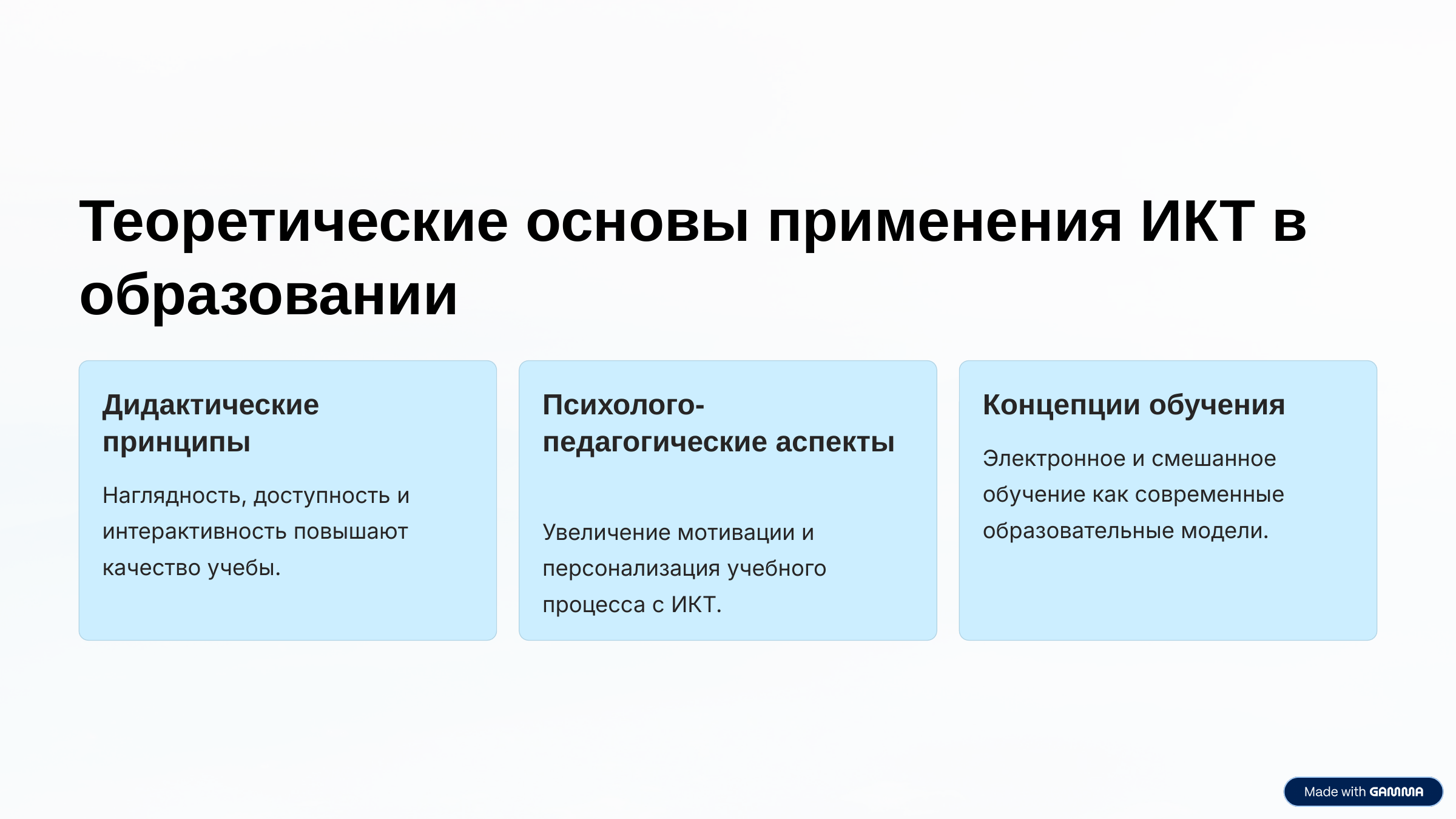

Теоретические основы применения ИКТ в образовании

Дидактические принципы
Психолого-педагогические аспекты
Концепции обучения
Электронное и смешанное обучение как современные образовательные модели.
Наглядность, доступность и интерактивность повышают качество учебы.
Увеличение мотивации и персонализация учебного процесса с ИКТ.